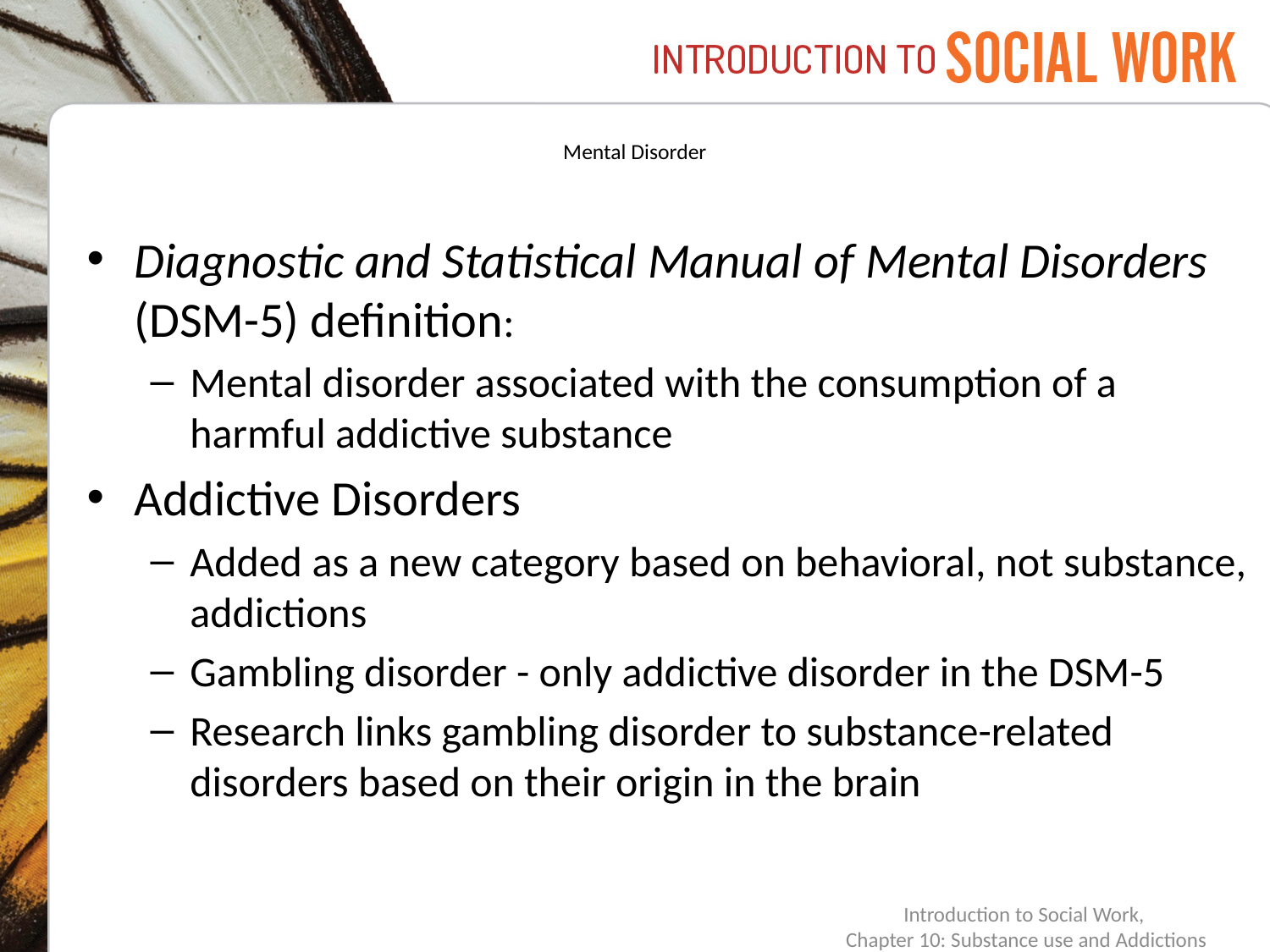

# Mental Disorder
Diagnostic and Statistical Manual of Mental Disorders (DSM-5) definition:
Mental disorder associated with the consumption of a harmful addictive substance
Addictive Disorders
Added as a new category based on behavioral, not substance, addictions
Gambling disorder - only addictive disorder in the DSM-5
Research links gambling disorder to substance-related disorders based on their origin in the brain

Introduction to Social Work,
Chapter 10: Substance use and Addictions